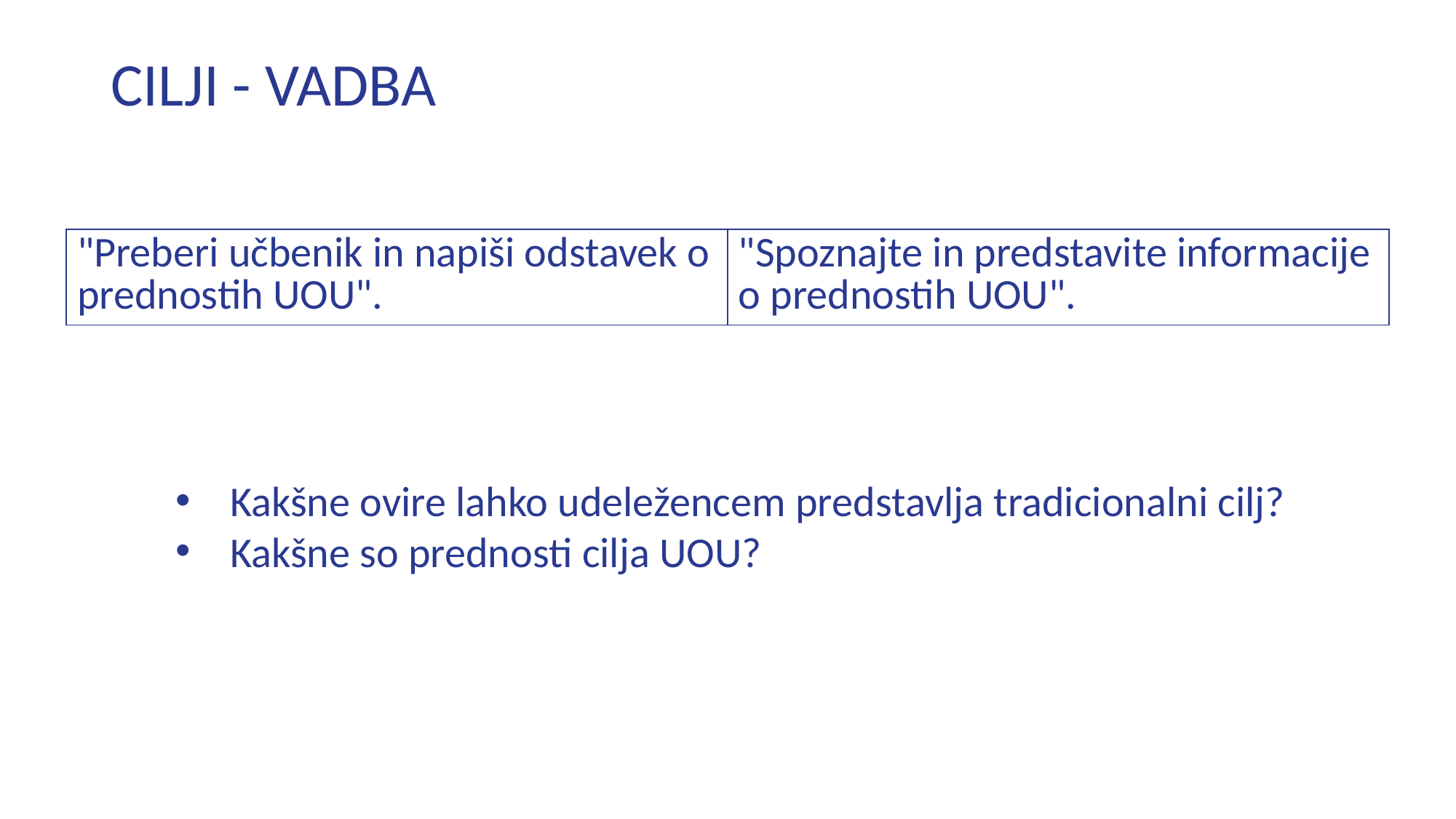

# CILJI - VADBA
| Tradicionalni cilj | Cilj UDL |
| --- | --- |
| "Preberi učbenik in napiši odstavek o prednostih UOU". | "Spoznajte in predstavite informacije o prednostih UOU". |
Kakšne ovire lahko udeležencem predstavlja tradicionalni cilj?
Kakšne so prednosti cilja UOU?